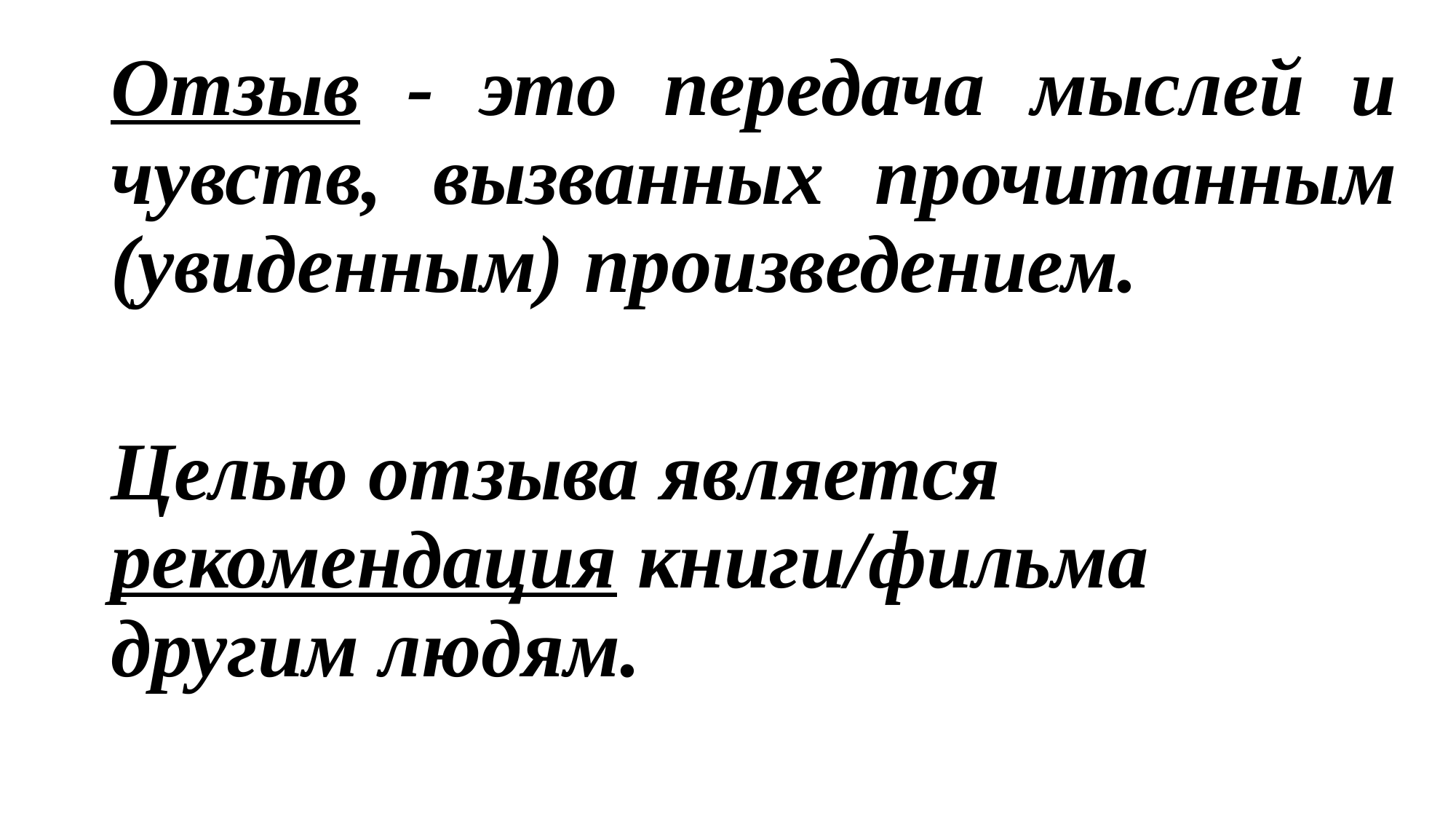

Отзыв - это передача мыслей и чувств, вызванных прочитанным (увиденным) произведением.

Целью отзыва является рекомендация книги/фильма другим людям.